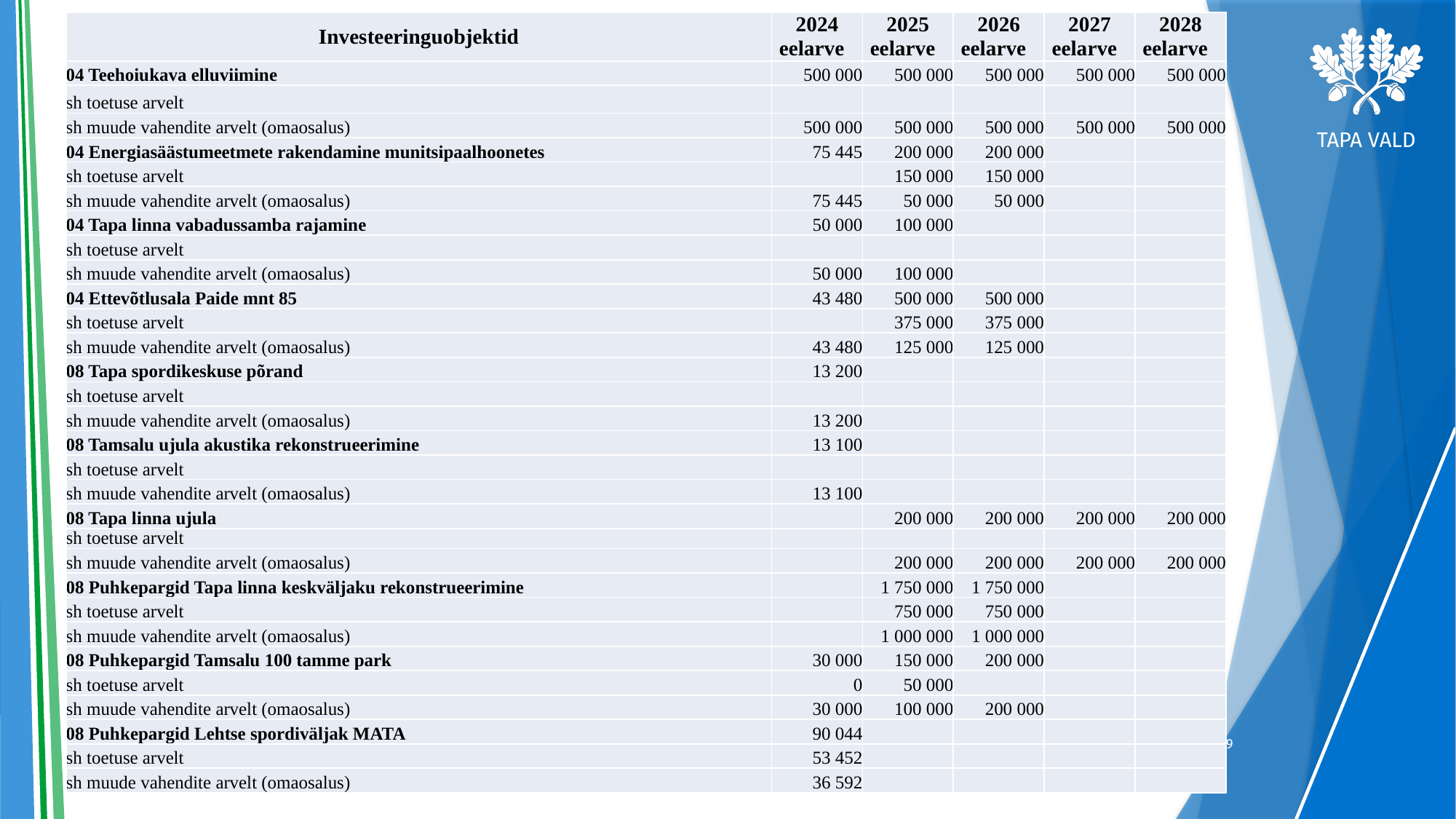

| Investeeringuobjektid | 2024 eelarve | 2025 eelarve | 2026 eelarve | 2027 eelarve | 2028 eelarve |
| --- | --- | --- | --- | --- | --- |
| 04 Teehoiukava elluviimine | 500 000 | 500 000 | 500 000 | 500 000 | 500 000 |
| sh toetuse arvelt |  |  |  |  |  |
| sh muude vahendite arvelt (omaosalus) | 500 000 | 500 000 | 500 000 | 500 000 | 500 000 |
| 04 Energiasäästumeetmete rakendamine munitsipaalhoonetes | 75 445 | 200 000 | 200 000 |  |  |
| sh toetuse arvelt |  | 150 000 | 150 000 |  |  |
| sh muude vahendite arvelt (omaosalus) | 75 445 | 50 000 | 50 000 |  |  |
| 04 Tapa linna vabadussamba rajamine | 50 000 | 100 000 |  |  |  |
| sh toetuse arvelt |  |  |  |  |  |
| sh muude vahendite arvelt (omaosalus) | 50 000 | 100 000 |  |  |  |
| 04 Ettevõtlusala Paide mnt 85 | 43 480 | 500 000 | 500 000 |  |  |
| sh toetuse arvelt |  | 375 000 | 375 000 |  |  |
| sh muude vahendite arvelt (omaosalus) | 43 480 | 125 000 | 125 000 |  |  |
| 08 Tapa spordikeskuse põrand | 13 200 |  |  |  |  |
| sh toetuse arvelt |  |  |  |  |  |
| sh muude vahendite arvelt (omaosalus) | 13 200 |  |  |  |  |
| 08 Tamsalu ujula akustika rekonstrueerimine | 13 100 |  |  |  |  |
| sh toetuse arvelt |  |  |  |  |  |
| sh muude vahendite arvelt (omaosalus) | 13 100 |  |  |  |  |
| 08 Tapa linna ujula |  | 200 000 | 200 000 | 200 000 | 200 000 |
| sh toetuse arvelt |  |  |  |  |  |
| sh muude vahendite arvelt (omaosalus) |  | 200 000 | 200 000 | 200 000 | 200 000 |
| 08 Puhkepargid Tapa linna keskväljaku rekonstrueerimine |  | 1 750 000 | 1 750 000 |  |  |
| sh toetuse arvelt |  | 750 000 | 750 000 |  |  |
| sh muude vahendite arvelt (omaosalus) |  | 1 000 000 | 1 000 000 |  |  |
| 08 Puhkepargid Tamsalu 100 tamme park | 30 000 | 150 000 | 200 000 |  |  |
| sh toetuse arvelt | 0 | 50 000 |  |  |  |
| sh muude vahendite arvelt (omaosalus) | 30 000 | 100 000 | 200 000 |  |  |
| 08 Puhkepargid Lehtse spordiväljak MATA | 90 044 |  |  |  |  |
| sh toetuse arvelt | 53 452 |  |  |  |  |
| sh muude vahendite arvelt (omaosalus) | 36 592 |  |  |  |  |
16.01.2024
19
Tapa Vallavalitsus | Pikk 15, Tapa | 322 9650 | vallavalitsus@tapa.ee | www.tapa.ee